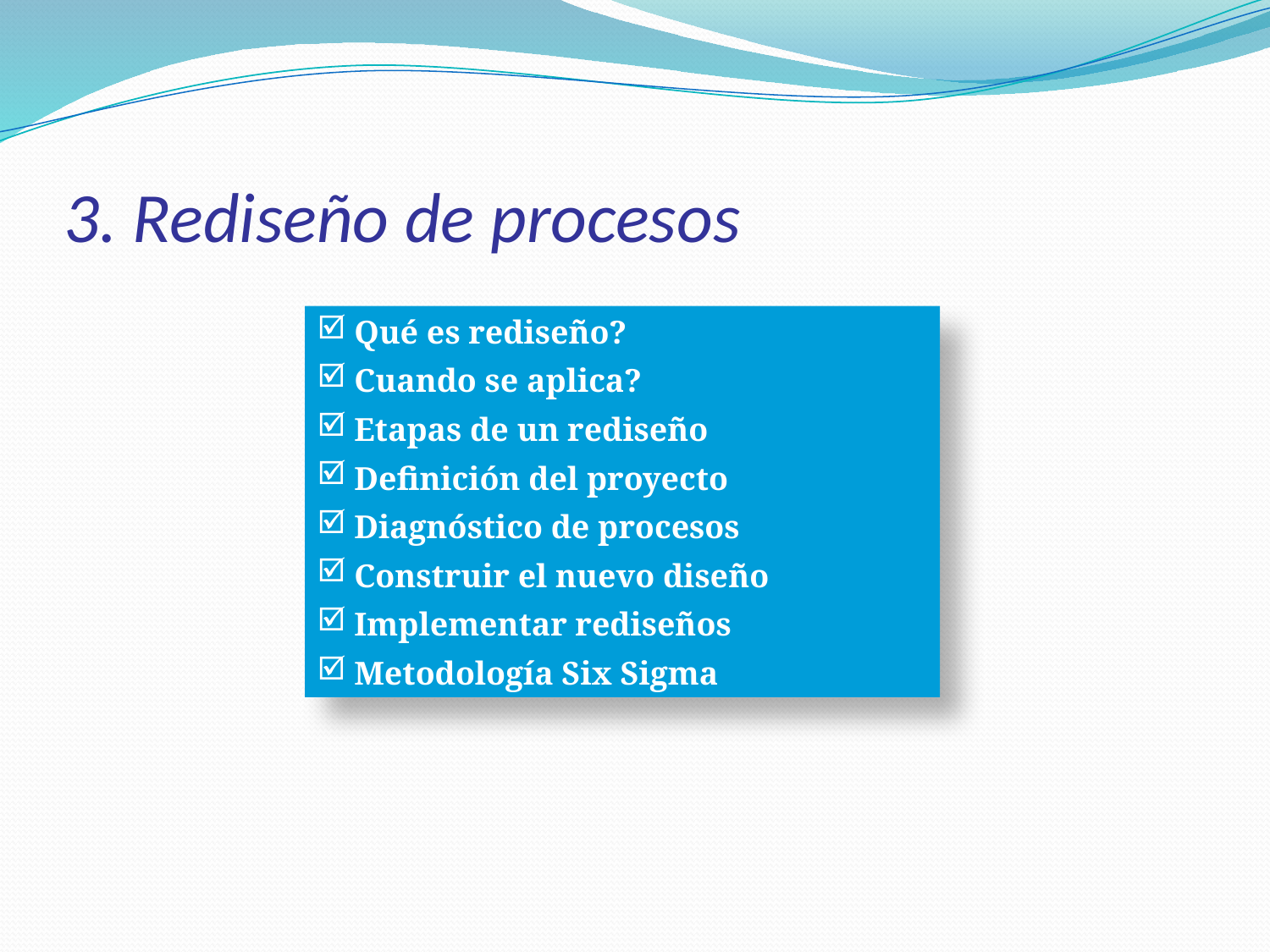

# 3. Rediseño de procesos
Qué es rediseño?
Cuando se aplica?
Etapas de un rediseño
Definición del proyecto
Diagnóstico de procesos
Construir el nuevo diseño
Implementar rediseños
Metodología Six Sigma